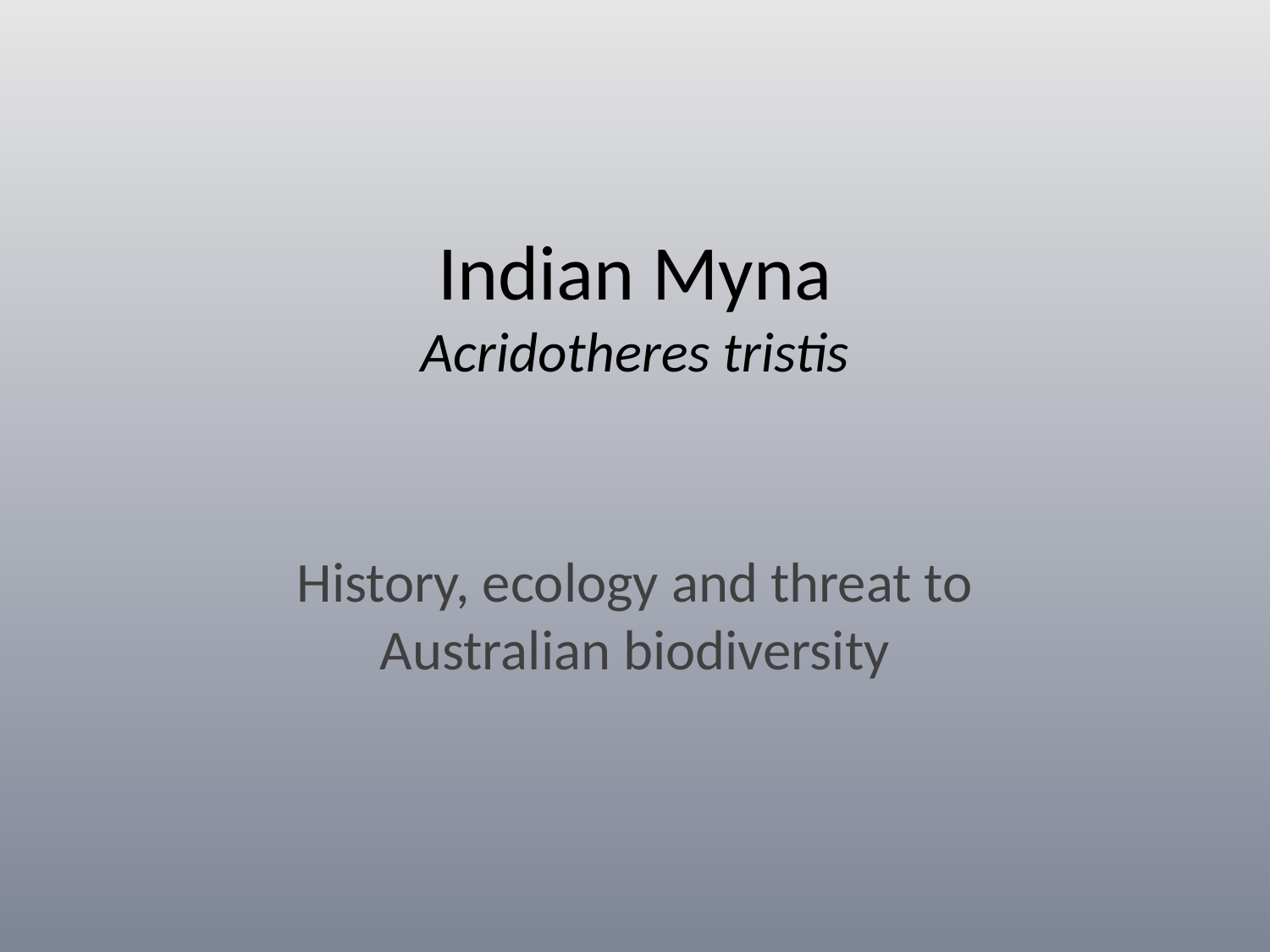

# Indian Myna Acridotheres tristis
History, ecology and threat to Australian biodiversity